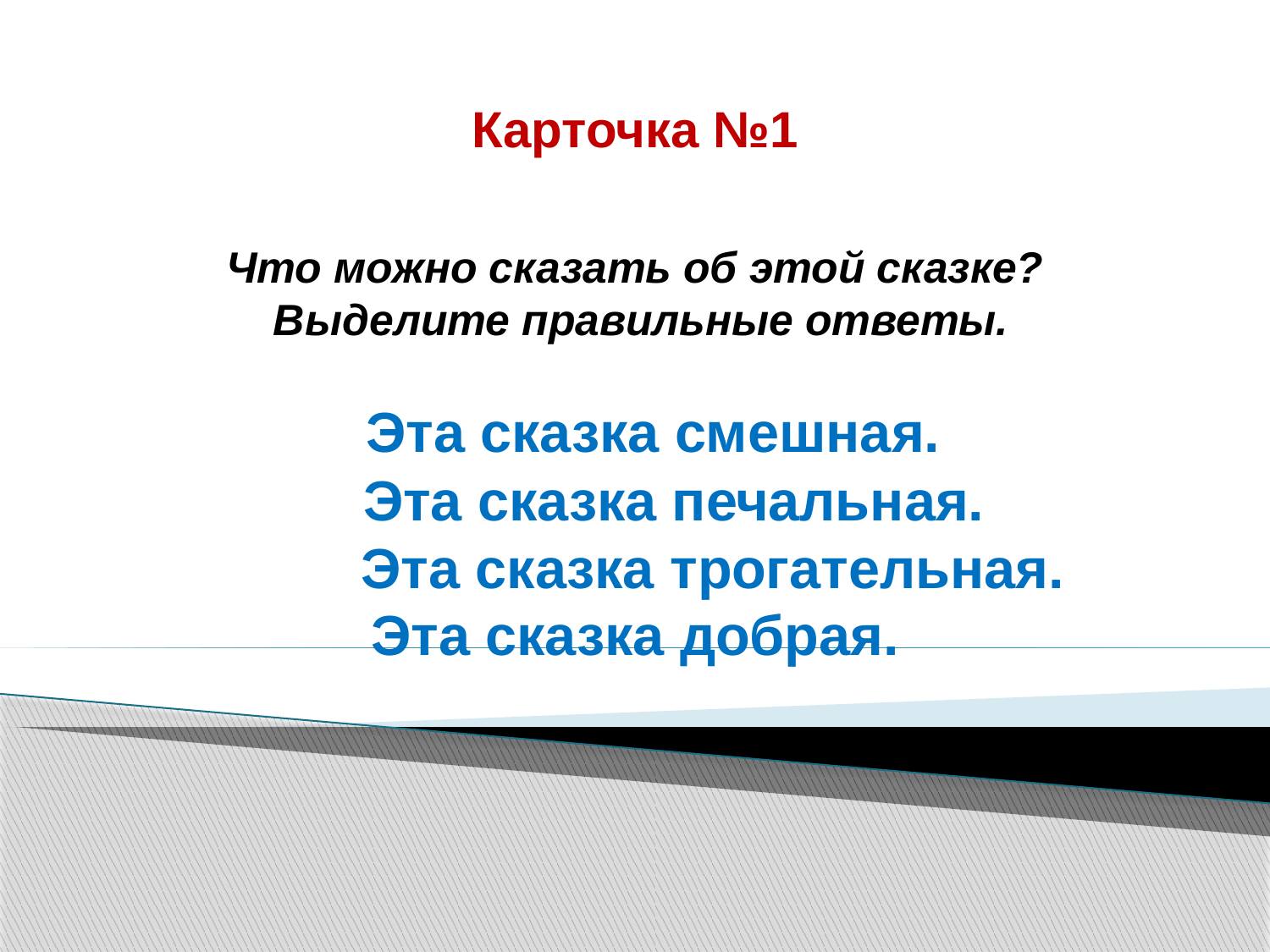

# Карточка №1   Что можно сказать об этой сказке? Выделите правильные ответы.   Эта сказка смешная. Эта сказка печальная. Эта сказка трогательная. Эта сказка добрая.